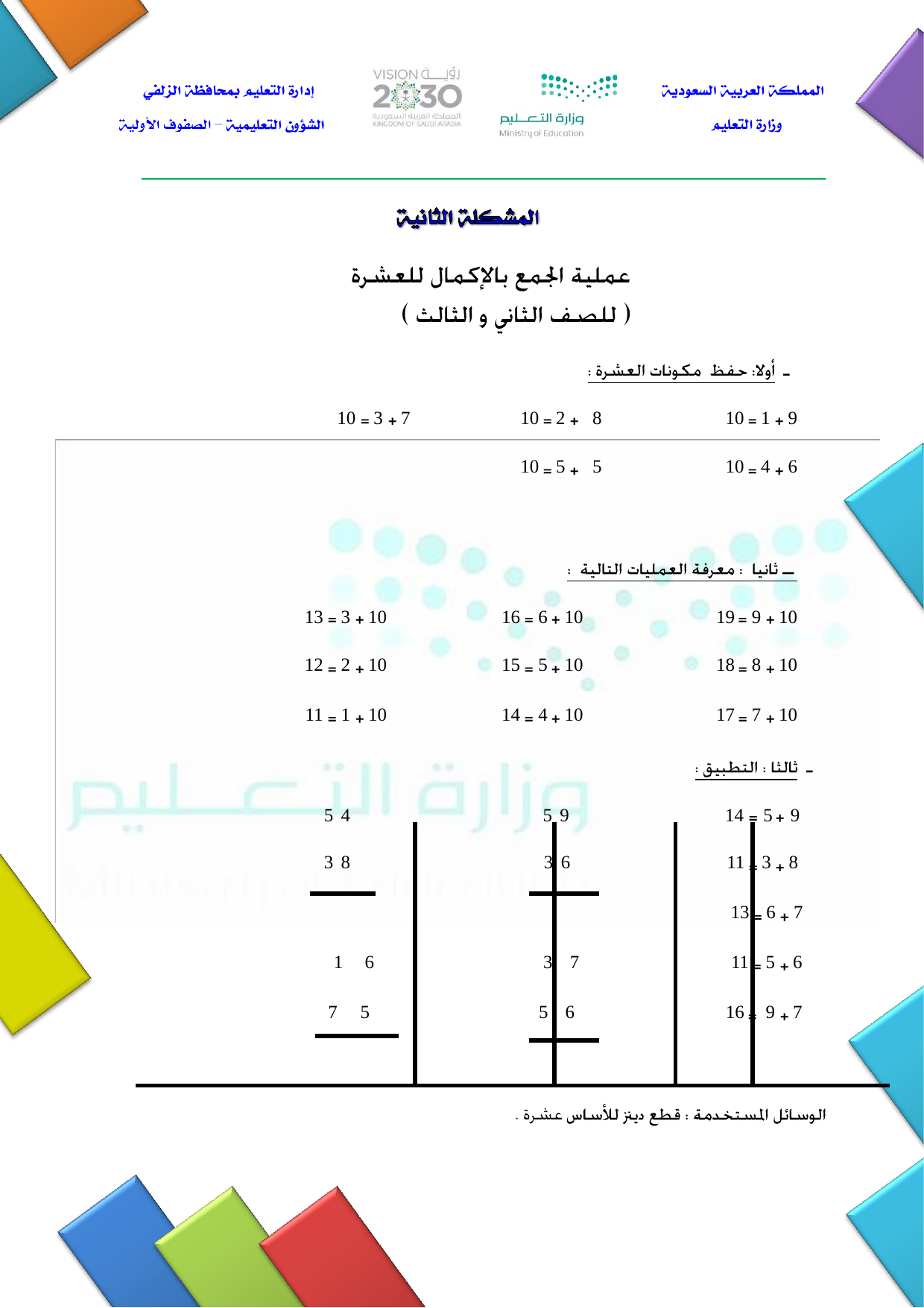

| 10 | 3 | 7 | 10 | 2 8 | 10 | 1 | 9 |
| --- | --- | --- | --- | --- | --- | --- | --- |
|  |  |  | 10 | 5 5 | 10 | 4 | 6 |

| 13 | 3 | 10 | 16 | 6 | 10 | 19 | 9 | 10 |
| --- | --- | --- | --- | --- | --- | --- | --- | --- |
| 12 | 2 | 10 | 15 | 5 | 10 | 18 | 8 | 10 |
| 11 | 1 | 10 | 14 | 4 | 10 | 17 | 7 | 10 |

5 4
5 9
14	5	9

| 3 8 |  | 3 | 6 | 11 | 3 | 8 |
| --- | --- | --- | --- | --- | --- | --- |
|  |  |  |  | 13 | 6 | 7 |
| 1 | 6 | 3 | 7 | 11 | 5 | 6 |
| 7 | 5 | 5 | 6 | 16 | 9 | 7 |